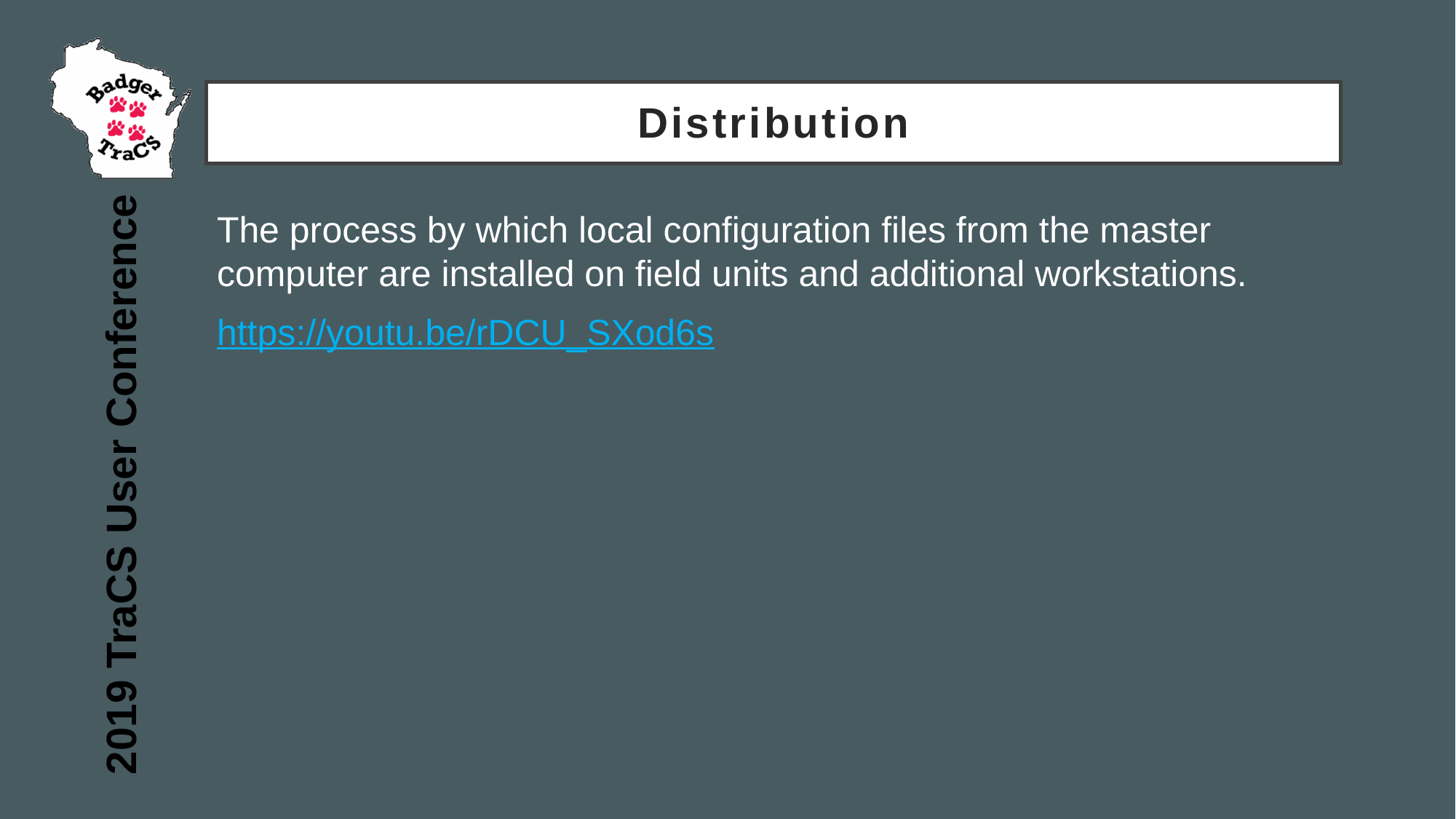

# Distribution
The process by which local configuration files from the master computer are installed on field units and additional workstations.
https://youtu.be/rDCU_SXod6s